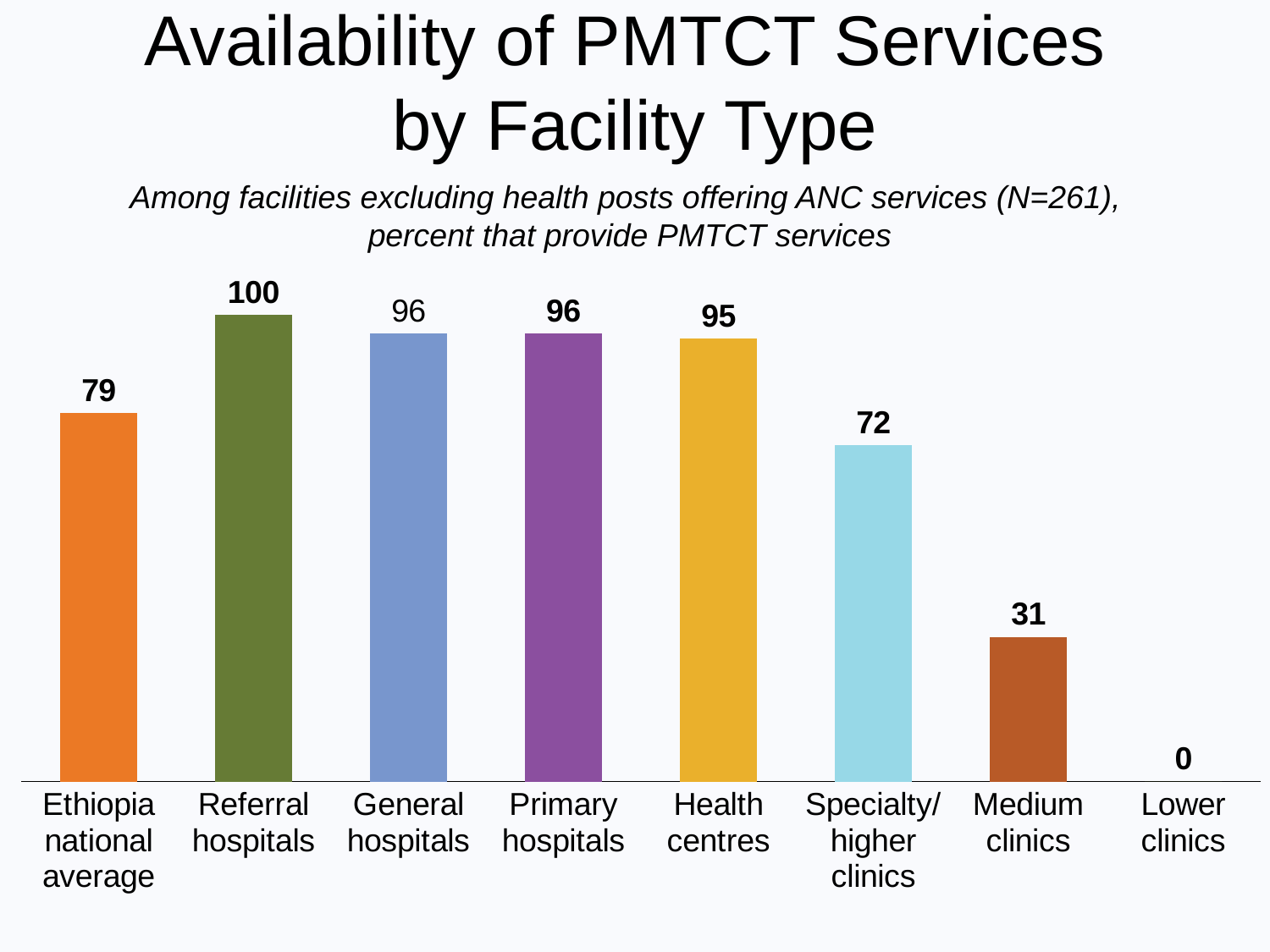

Availability of PMTCT Services
by Facility Type
Among facilities excluding health posts offering ANC services (N=261),
percent that provide PMTCT services

### Chart

| Category | PMTCT |
|---|---|
| Ethiopia national average | 79.0 |
| Referral hospitals | 100.0 |
| General hospitals | 96.0 |
| Primary hospitals | 96.0 |
| Health centres | 95.0 |
| Specialty/ higher clinics | 72.0 |
| Medium clinics | 31.0 |
| Lower clinics | 0.0 |